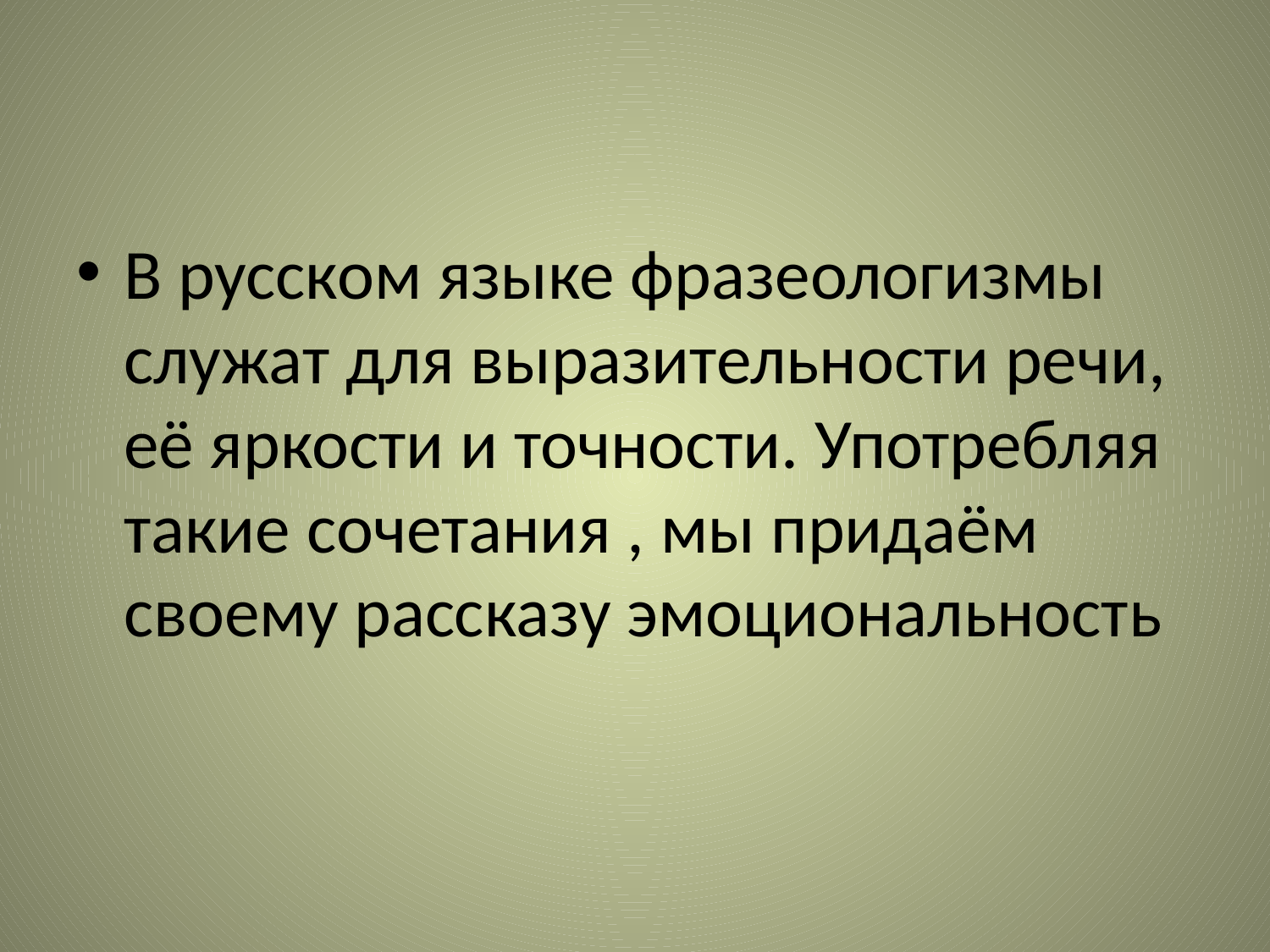

#
В русском языке фразеологизмы служат для выразительности речи, её яркости и точности. Употребляя такие сочетания , мы придаём своему рассказу эмоциональность